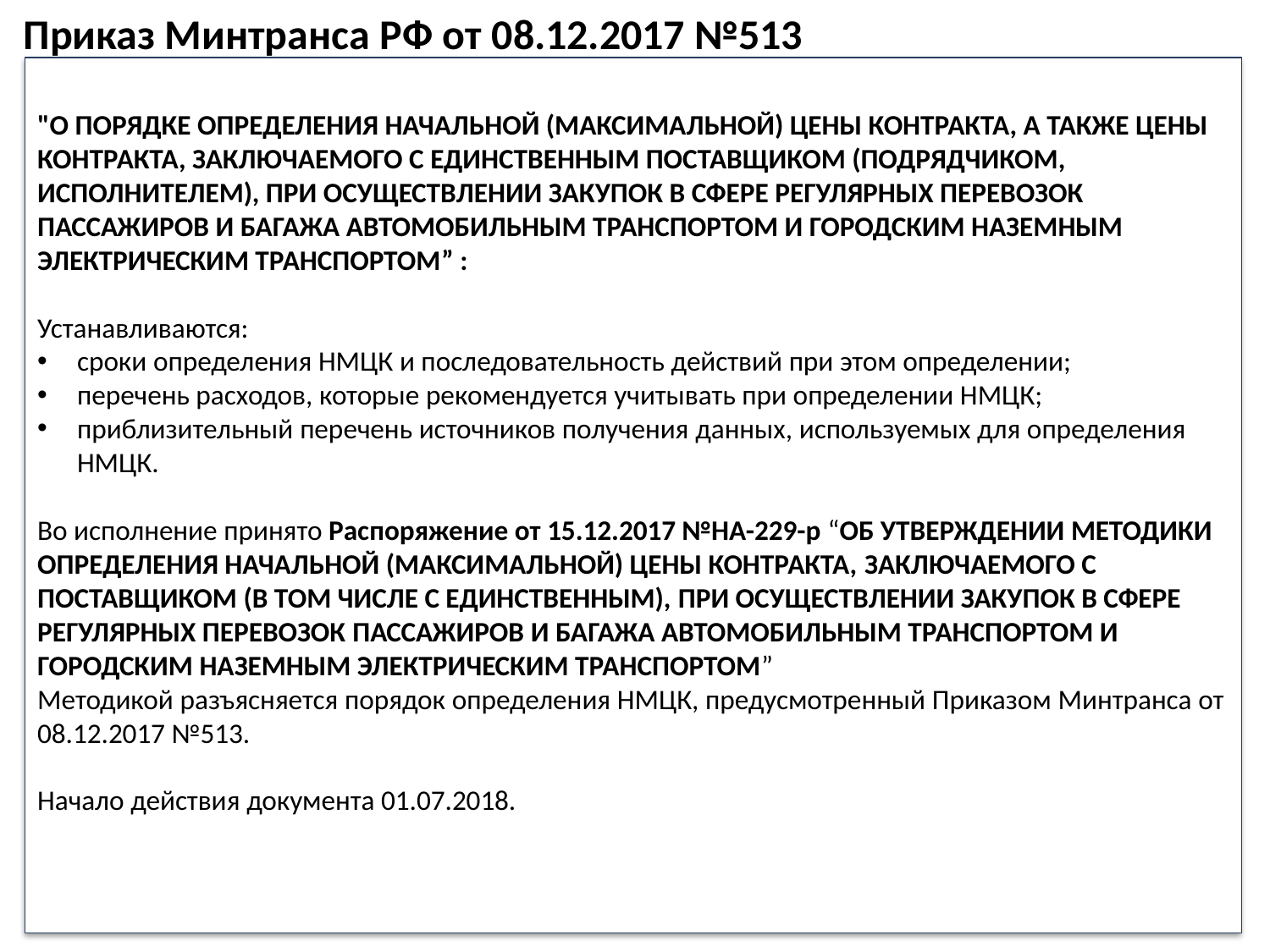

Приказ Минтранса РФ от 08.12.2017 №513
"О ПОРЯДКЕ ОПРЕДЕЛЕНИЯ НАЧАЛЬНОЙ (МАКСИМАЛЬНОЙ) ЦЕНЫ КОНТРАКТА, А ТАКЖЕ ЦЕНЫ КОНТРАКТА, ЗАКЛЮЧАЕМОГО С ЕДИНСТВЕННЫМ ПОСТАВЩИКОМ (ПОДРЯДЧИКОМ, ИСПОЛНИТЕЛЕМ), ПРИ ОСУЩЕСТВЛЕНИИ ЗАКУПОК В СФЕРЕ РЕГУЛЯРНЫХ ПЕРЕВОЗОК ПАССАЖИРОВ И БАГАЖА АВТОМОБИЛЬНЫМ ТРАНСПОРТОМ И ГОРОДСКИМ НАЗЕМНЫМ
ЭЛЕКТРИЧЕСКИМ ТРАНСПОРТОМ” :

Устанавливаются:
сроки определения НМЦК и последовательность действий при этом определении;
перечень расходов, которые рекомендуется учитывать при определении НМЦК;
приблизительный перечень источников получения данных, используемых для определения НМЦК.

Во исполнение принято Распоряжение от 15.12.2017 №НА-229-р “ОБ УТВЕРЖДЕНИИ МЕТОДИКИ
ОПРЕДЕЛЕНИЯ НАЧАЛЬНОЙ (МАКСИМАЛЬНОЙ) ЦЕНЫ КОНТРАКТА, ЗАКЛЮЧАЕМОГО С ПОСТАВЩИКОМ (В ТОМ ЧИСЛЕ С ЕДИНСТВЕННЫМ), ПРИ ОСУЩЕСТВЛЕНИИ ЗАКУПОК В СФЕРЕ РЕГУЛЯРНЫХ ПЕРЕВОЗОК ПАССАЖИРОВ И БАГАЖА АВТОМОБИЛЬНЫМ ТРАНСПОРТОМ И ГОРОДСКИМ НАЗЕМНЫМ ЭЛЕКТРИЧЕСКИМ ТРАНСПОРТОМ”
Методикой разъясняется порядок определения НМЦК, предусмотренный Приказом Минтранса от 08.12.2017 №513.

Начало действия документа 01.07.2018.

89